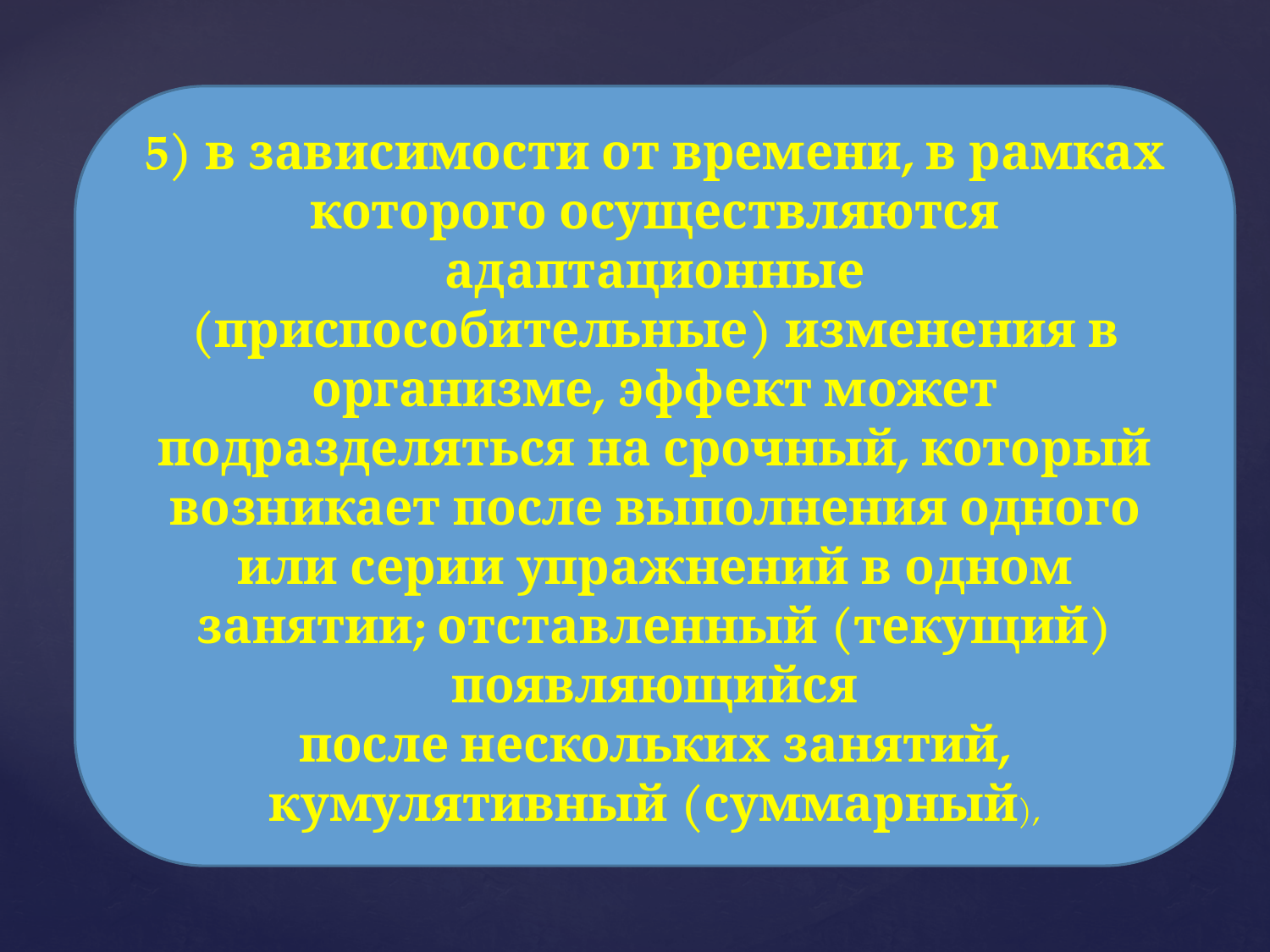

5) в зависимости от времени, в рамках которого осуществляются адаптационные
(приспособительные) изменения в организме, эффект может
подразделяться на срочный, который возникает после выполнения одного
или серии упражнений в одном занятии; отставленный (текущий) появляющийся
после нескольких занятий, кумулятивный (суммарный),
#